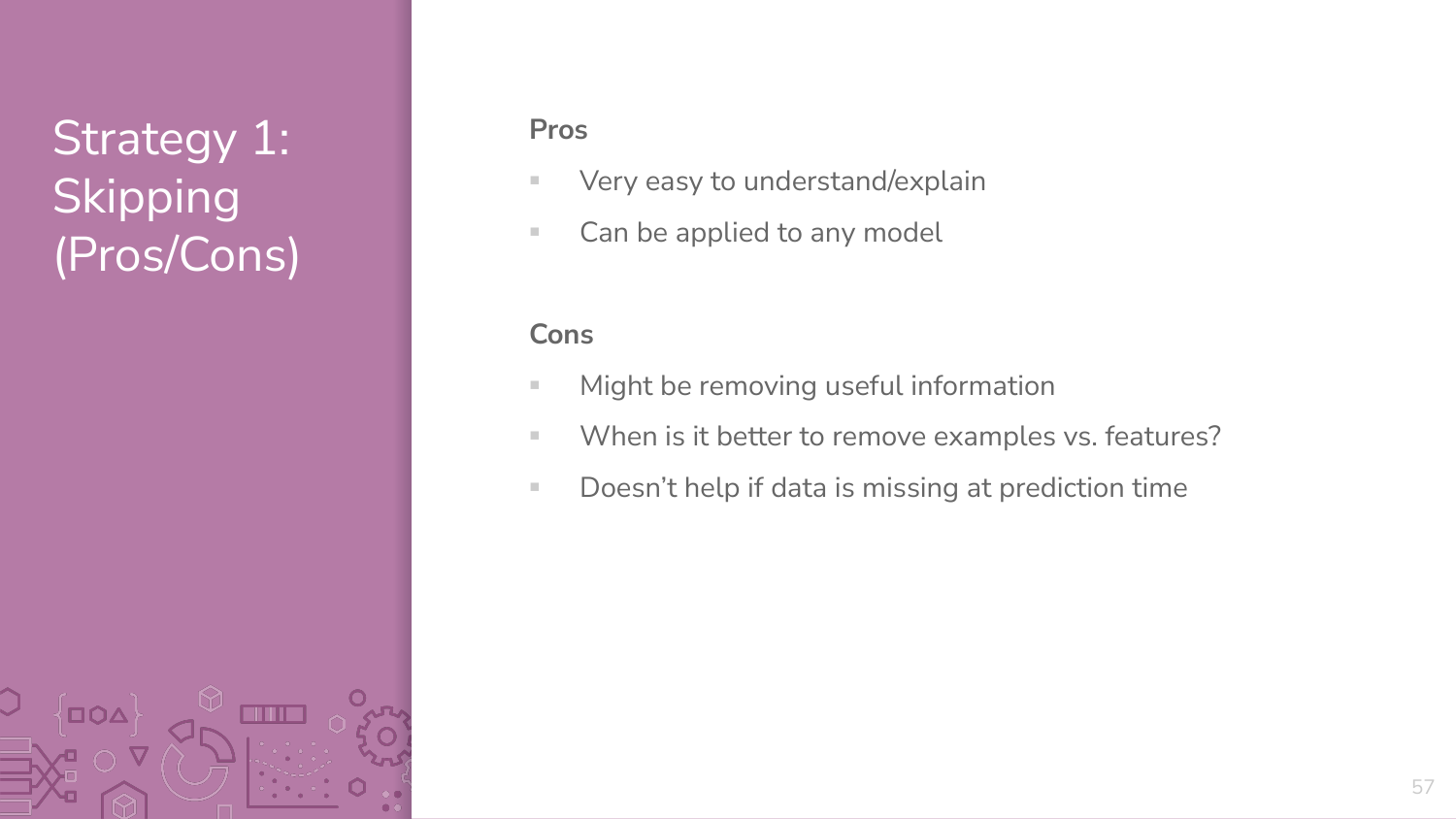

# Strategy 1: Skipping (Pros/Cons)
Pros
Very easy to understand/explain
Can be applied to any model

Cons
Might be removing useful information
When is it better to remove examples vs. features?
Doesn’t help if data is missing at prediction time
57